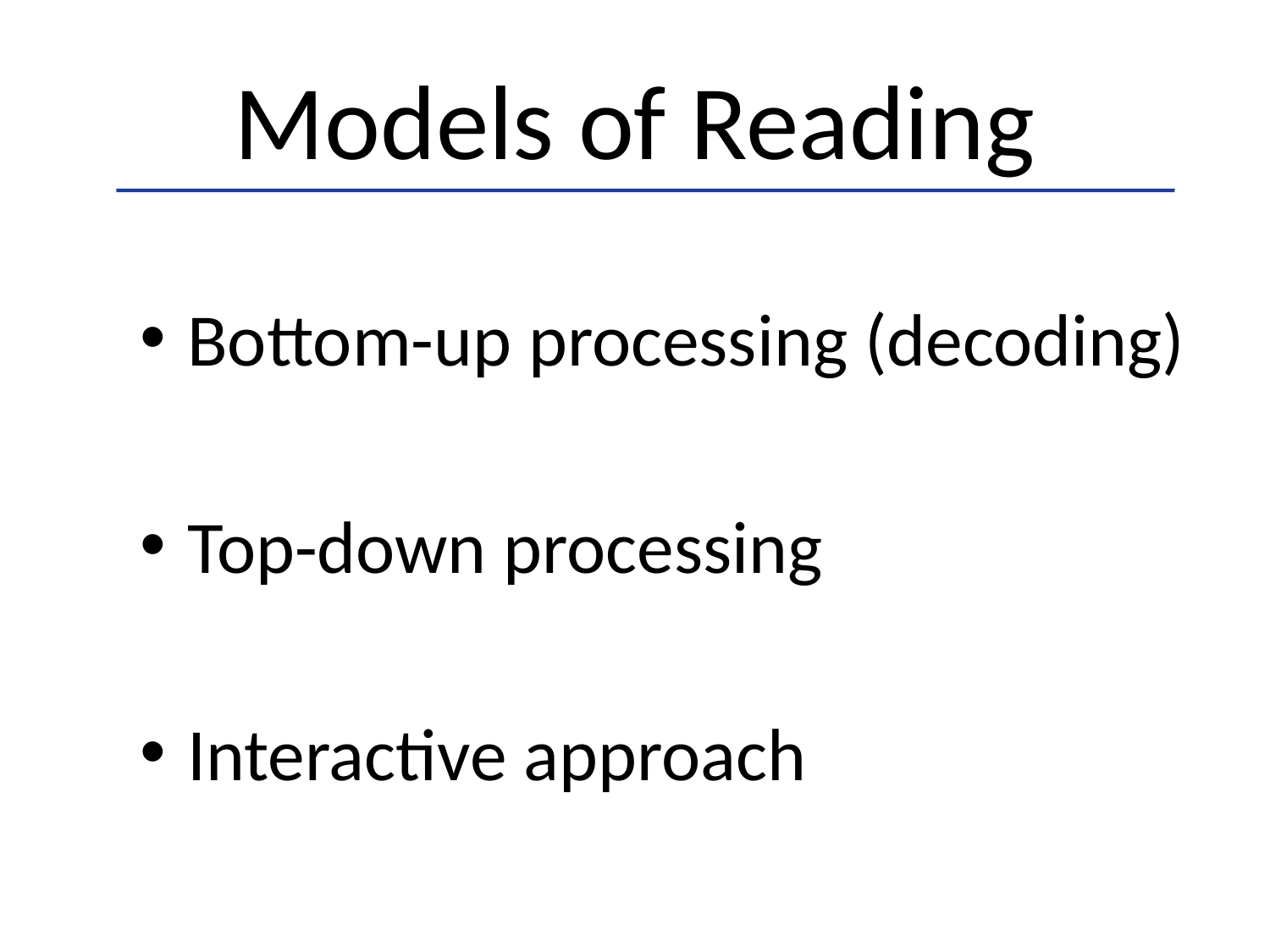

# Models of Reading

Bottom-up processing (decoding)

Top-down processing

Interactive approach